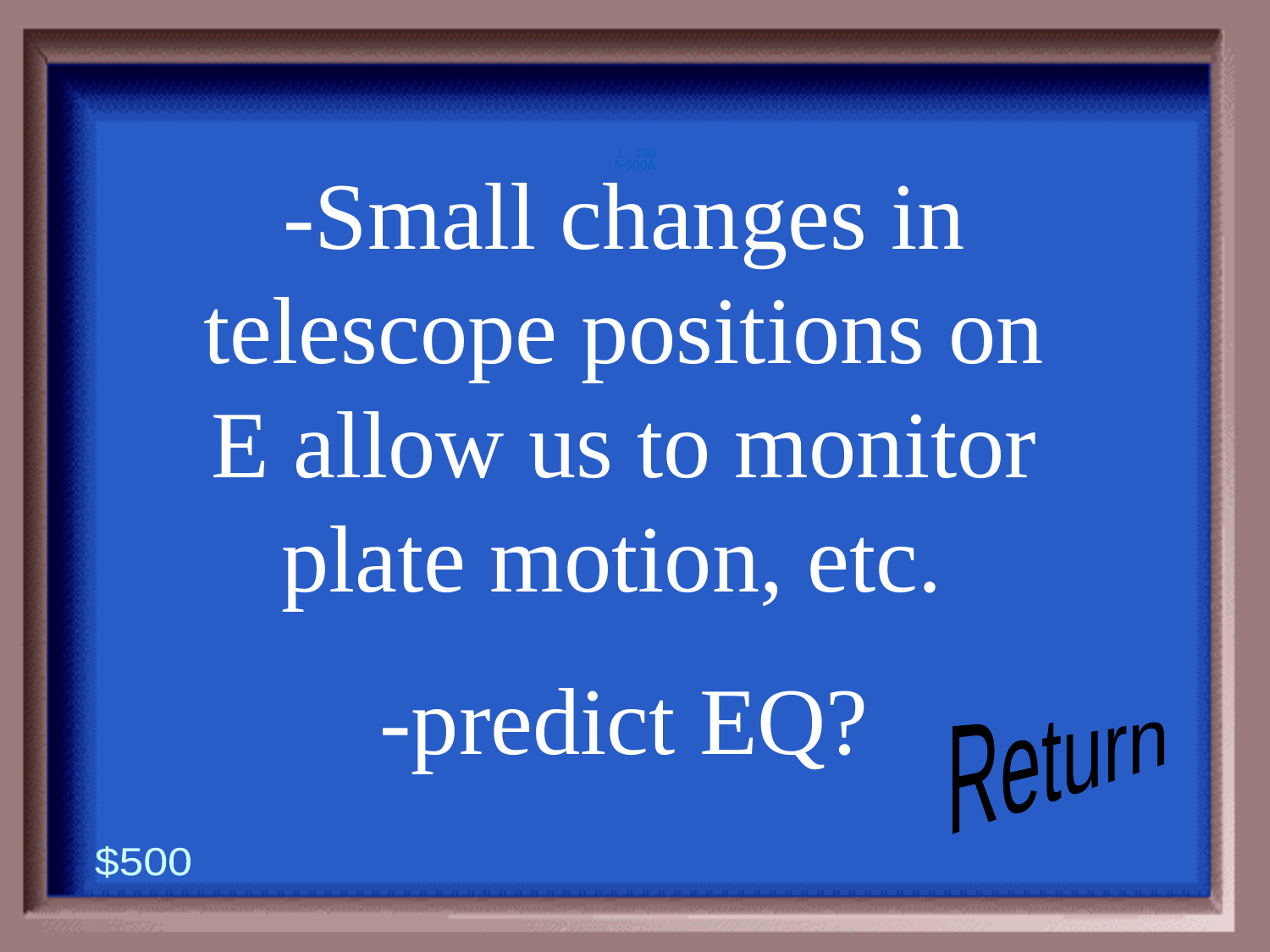

5-500A
1 - 100
-Small changes in telescope positions on E allow us to monitor plate motion, etc.
-predict EQ?
Return
$500